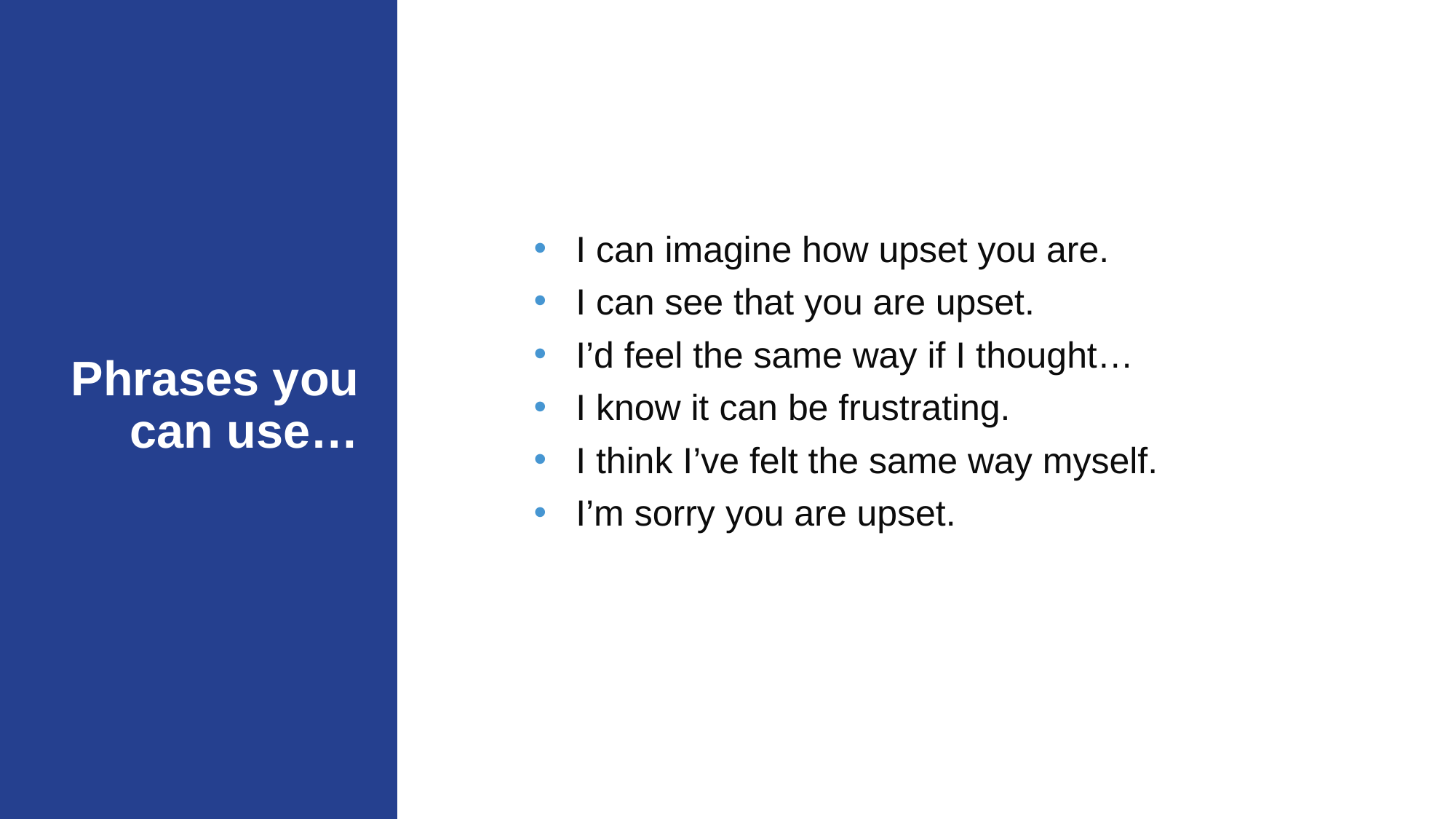

I can imagine how upset you are.
I can see that you are upset.
I’d feel the same way if I thought…
I know it can be frustrating.
I think I’ve felt the same way myself.
I’m sorry you are upset.

# Phrases you can use…